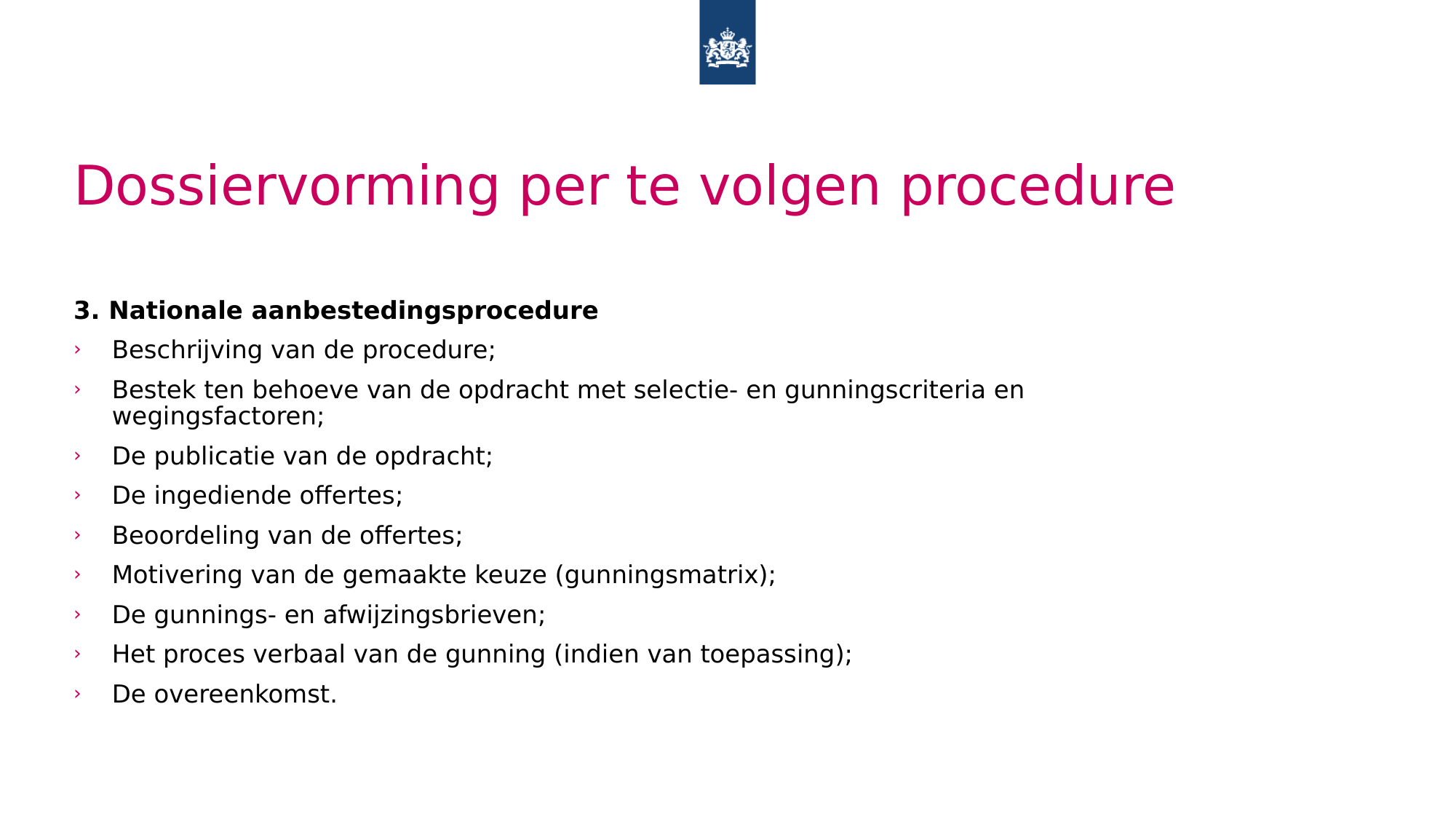

Dossiervorming per te volgen procedure

3. Nationale aanbestedingsprocedure
Beschrijving van de procedure;
Bestek ten behoeve van de opdracht met selectie- en gunningscriteria en wegingsfactoren;
De publicatie van de opdracht;
De ingediende offertes;
Beoordeling van de offertes;
Motivering van de gemaakte keuze (gunningsmatrix);
De gunnings- en afwijzingsbrieven;
Het proces verbaal van de gunning (indien van toepassing);
De overeenkomst.